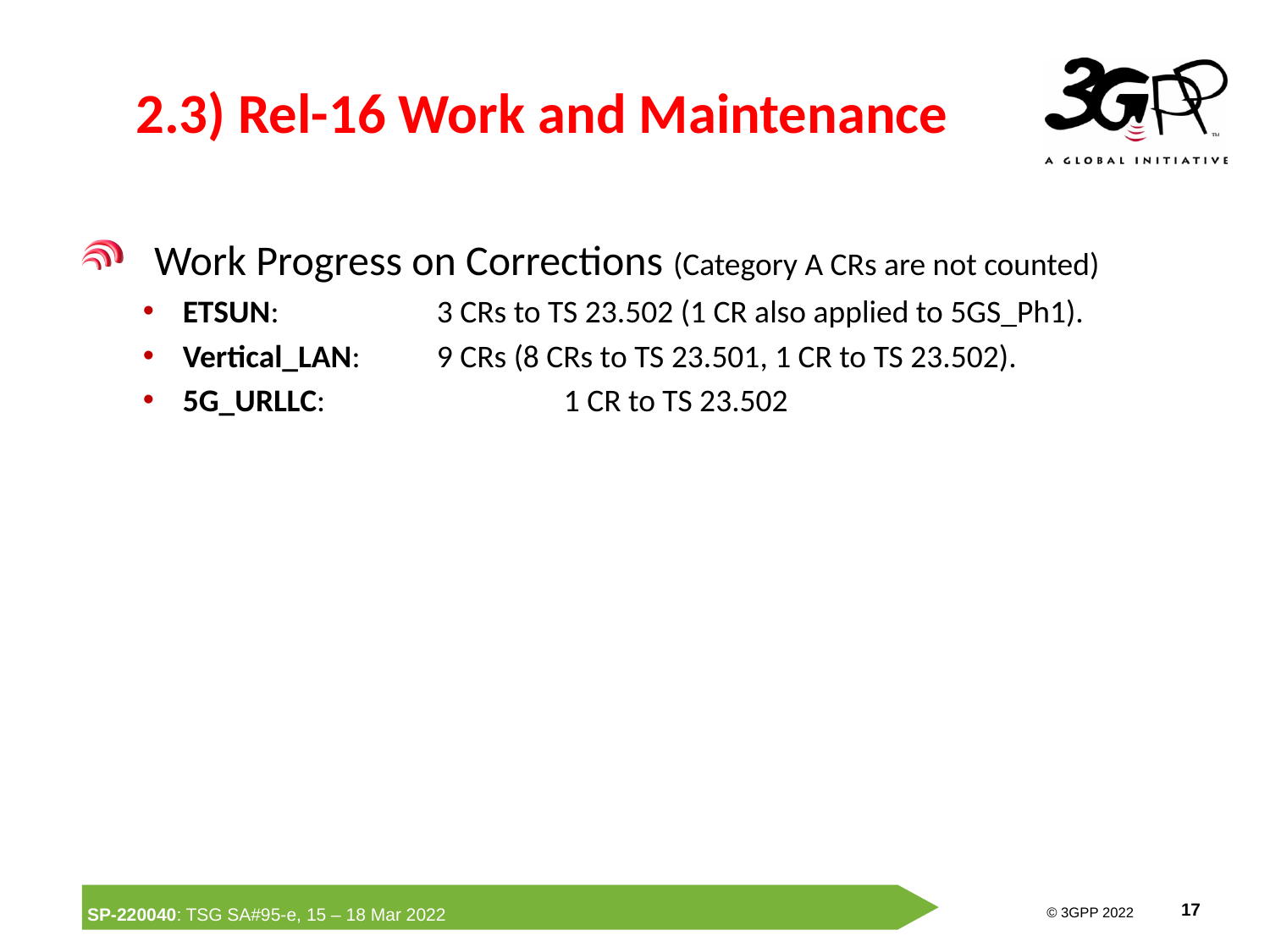

# 2.3) Rel-16 Work and Maintenance
 Work Progress on Corrections (Category A CRs are not counted)
ETSUN:		3 CRs to TS 23.502 (1 CR also applied to 5GS_Ph1).
Vertical_LAN:	9 CRs (8 CRs to TS 23.501, 1 CR to TS 23.502).
5G_URLLC:		1 CR to TS 23.502